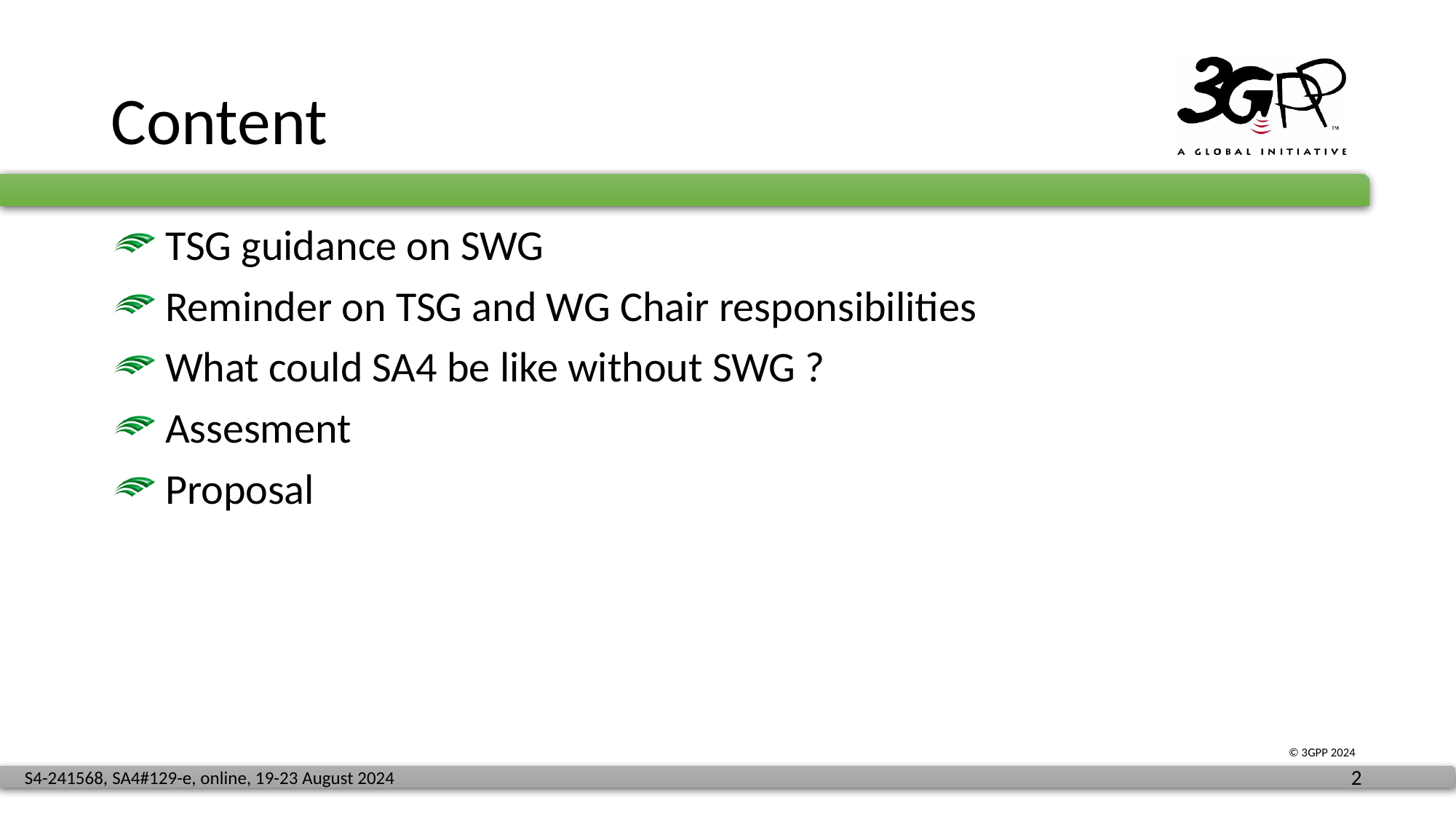

# Content
 TSG guidance on SWG
 Reminder on TSG and WG Chair responsibilities
 What could SA4 be like without SWG ?
 Assesment
 Proposal